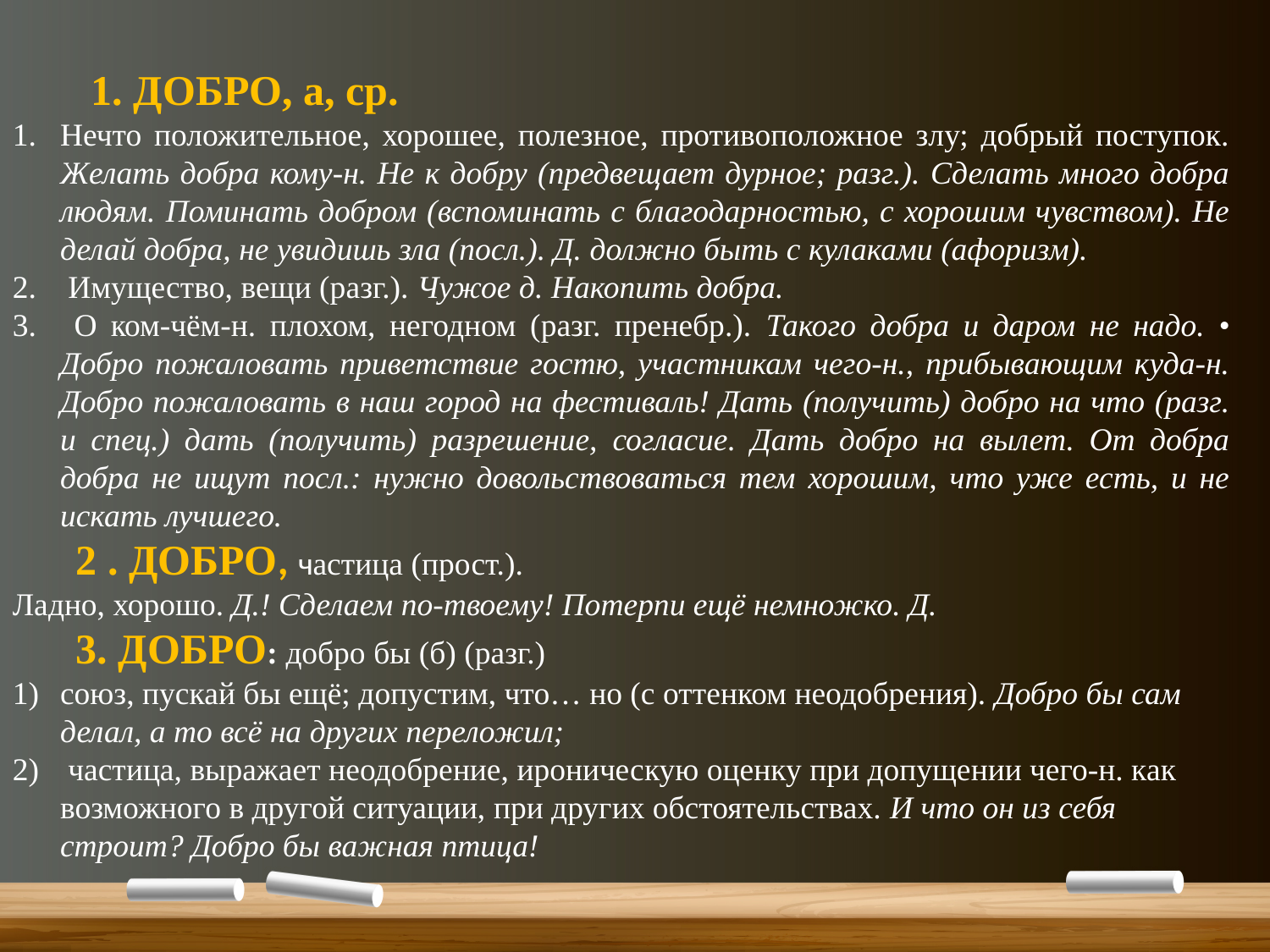

1. ДОБРО, а, ср.

Нечто положительное, хорошее, полезное, противоположное злу; добрый поступок. Желать добра кому-н. Не к добру (предвещает дурное; разг.). Сделать много добра людям. Поминать добром (вспоминать с благодарностью, с хорошим чувством). Не делай добра, не увидишь зла (посл.). Д. должно быть с кулаками (афоризм).
 Имущество, вещи (разг.). Чужое д. Накопить добра.
 О ком-чём-н. плохом, негодном (разг. пренебр.). Такого добра и даром не надо. • Добро пожаловать приветствие гостю, участникам чего-н., прибывающим куда-н. Добро пожаловать в наш город на фестиваль! Дать (получить) добро на что (разг. и спец.) дать (получить) разрешение, согласие. Дать добро на вылет. От добра добра не ищут посл.: нужно довольствоваться тем хорошим, что уже есть, и не искать лучшего.
      2 . ДОБРО, частица (прост.).
Ладно, хорошо. Д.! Сделаем по-твоему! Потерпи ещё немножко. Д.
      3. ДОБРО: добро бы (б) (разг.)
союз, пускай бы ещё; допустим, что… но (с оттенком неодобрения). Добро бы сам делал, а то всё на других переложил;
 частица, выражает неодобрение, ироническую оценку при допущении чего-н. как возможного в другой ситуации, при других обстоятельствах. И что он из себя строит? Добро бы важная птица!